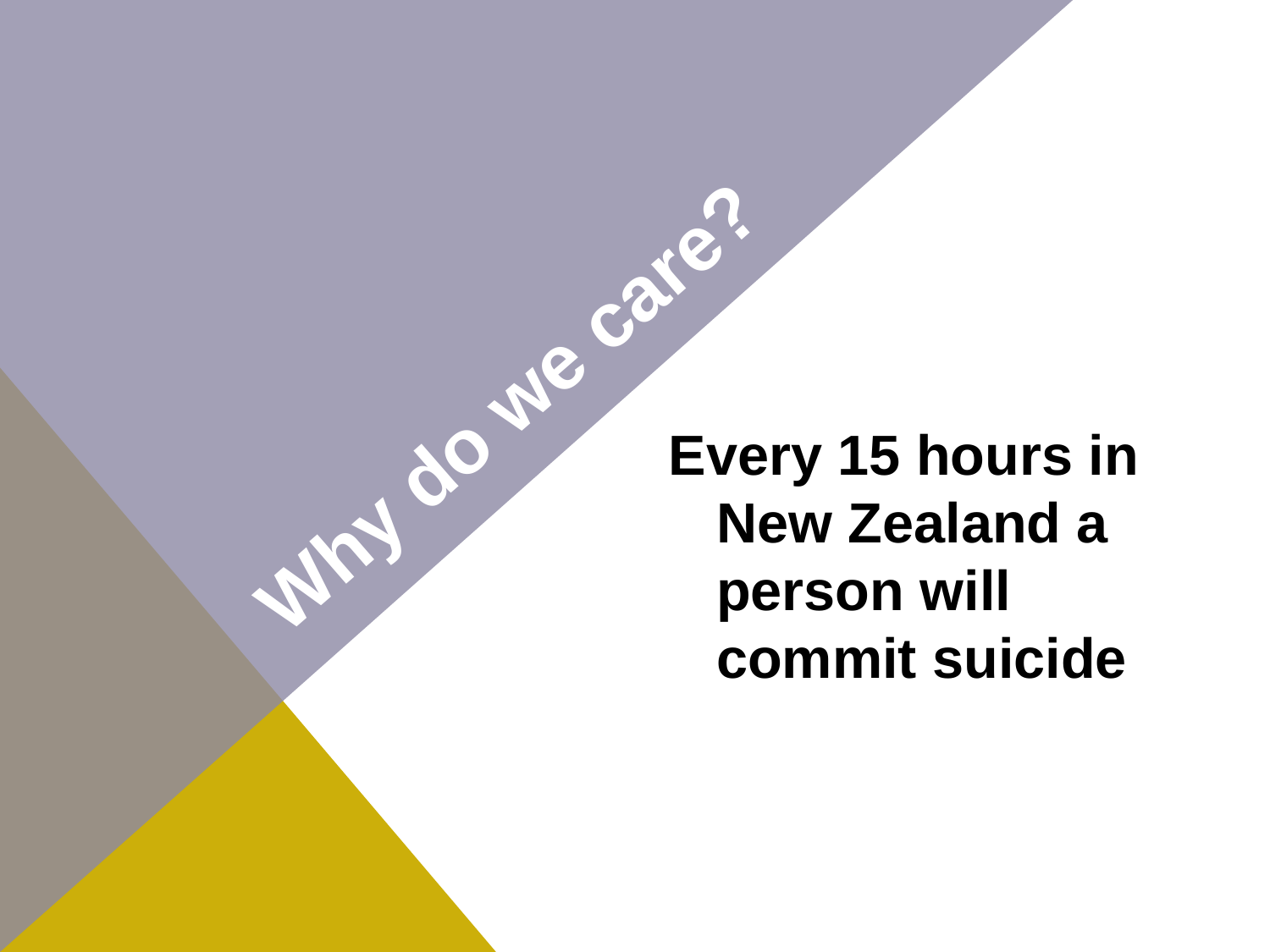

Why do we care?
Every 15 hours in New Zealand a person will commit suicide